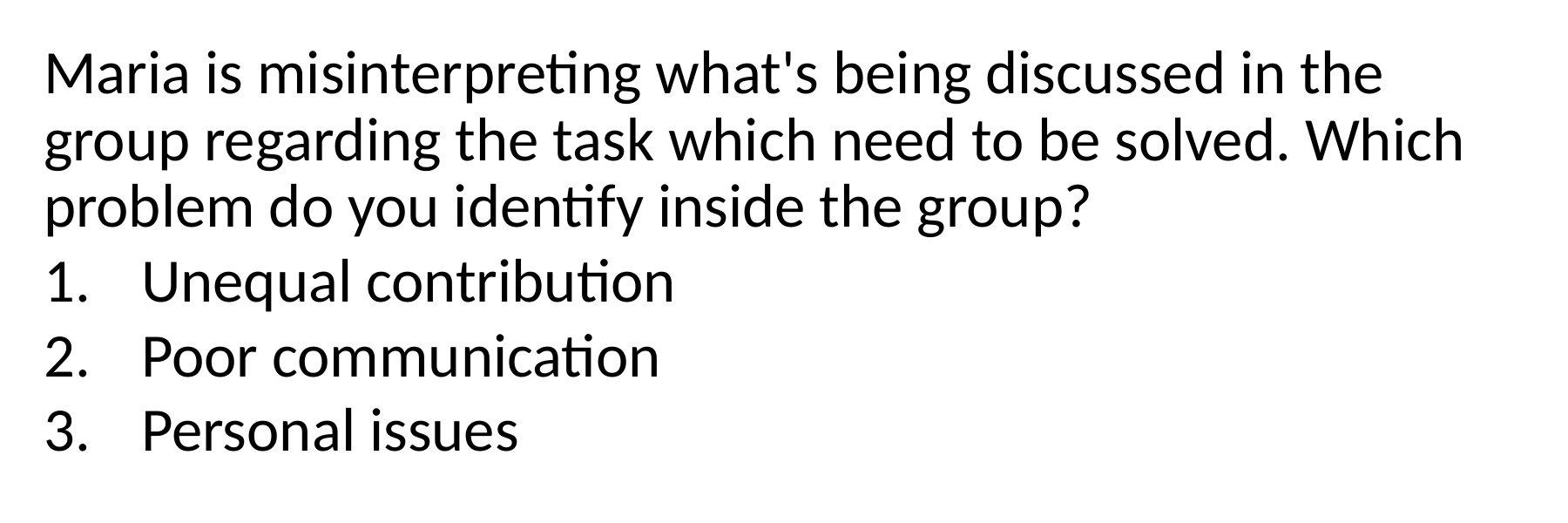

Maria is misinterpreting what's being discussed in the group regarding the task which need to be solved. Which problem do you identify inside the group?
Unequal contribution
Poor communication
Personal issues